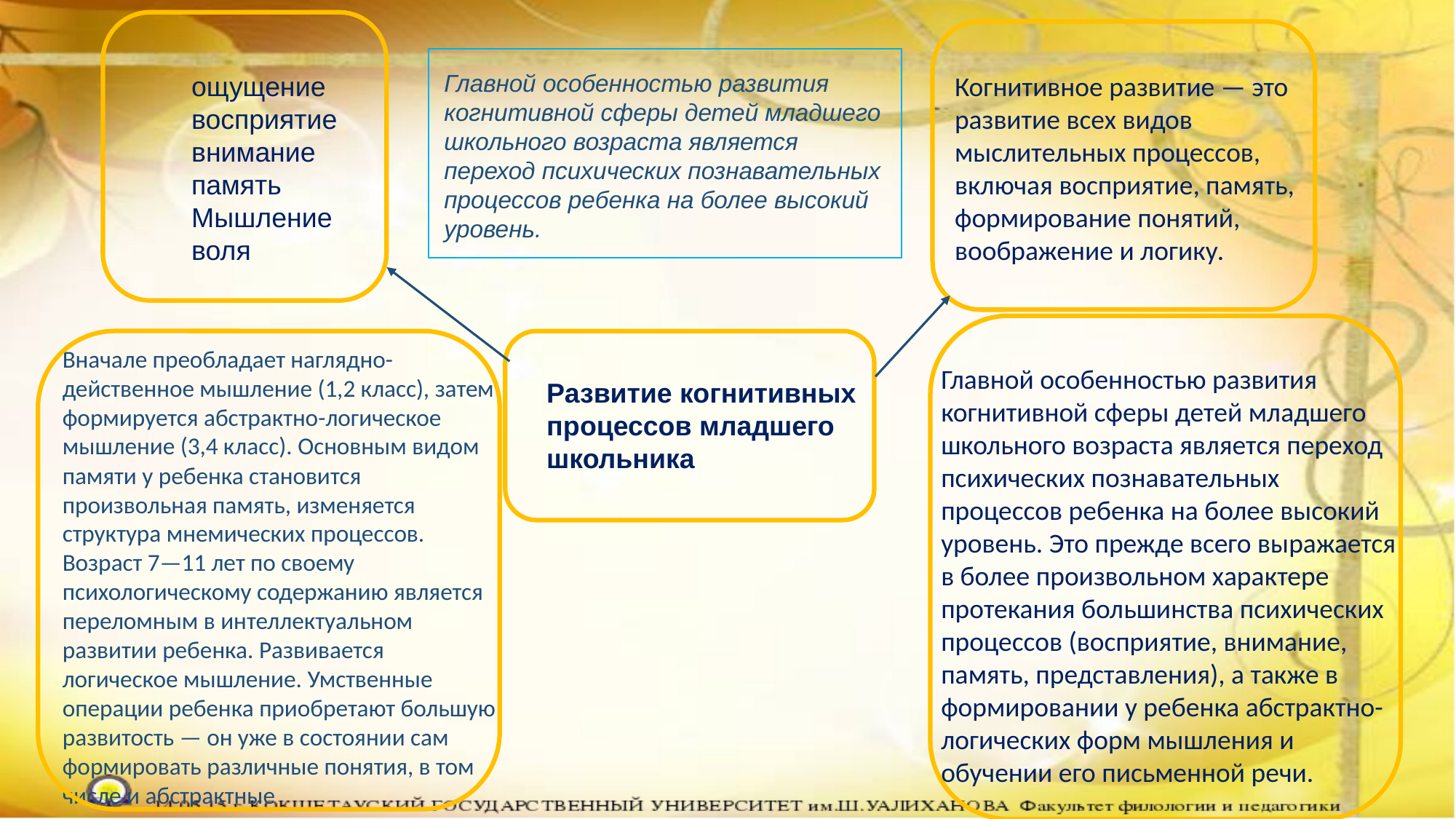

Главной особенностью развития когнитивной сферы детей младшего школьного возраста является переход психических познавательных процессов ребенка на более высокий уровень.
ощущение
восприятие
внимание
память
Мышление
воля
Когнитивное развитие — это развитие всех видов мыслительных процессов, включая восприятие, память, формирование понятий, воображение и логику.

Вначале преобладает наглядно-действенное мышление (1,2 класс), затем формируется абстрактно-логическое мышление (3,4 класс). Основным видом памяти у ребенка становится произвольная память, изменяется структура мнемических процессов. Возраст 7—11 лет по своему психологическому содержанию является переломным в интеллектуальном развитии ребенка. Развивается логическое мышление. Умственные операции ребенка приобретают большую развитость — он уже в состоянии сам формировать различные понятия, в том числе и абстрактные
Главной особенностью развития когнитивной сферы детей младшего школьного возраста является переход психических познавательных процессов ребенка на более высокий уровень. Это прежде всего выражается в более произвольном характере протекания большинства психических процессов (восприятие, внимание, память, представления), а также в формировании у ребенка абстрактно-логических форм мышления и обучении его письменной речи.
Развитие когнитивных процессов младшего школьника